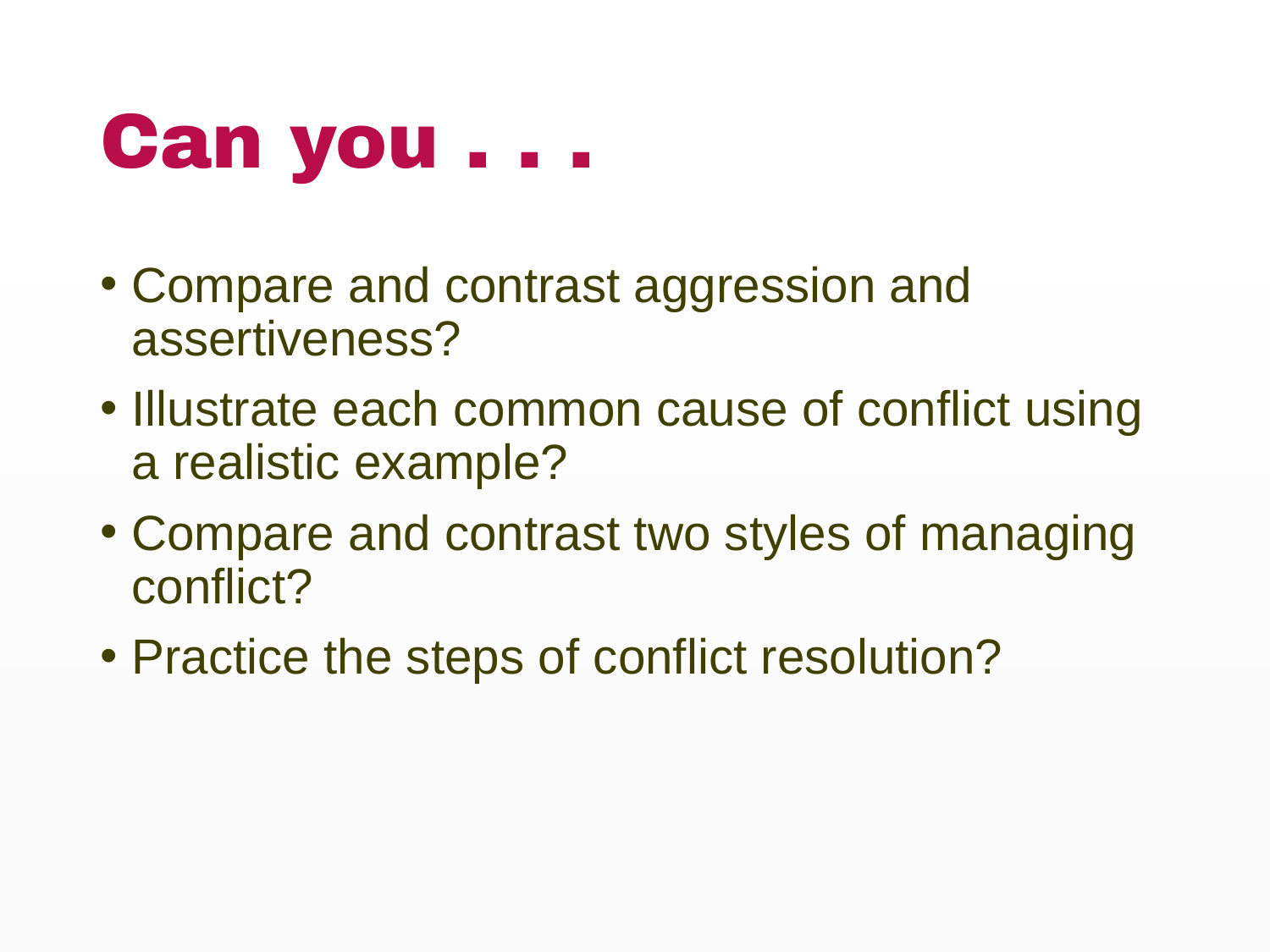

# Can you . . .
Compare and contrast aggression and assertiveness?
Illustrate each common cause of conflict using a realistic example?
Compare and contrast two styles of managing conflict?
Practice the steps of conflict resolution?